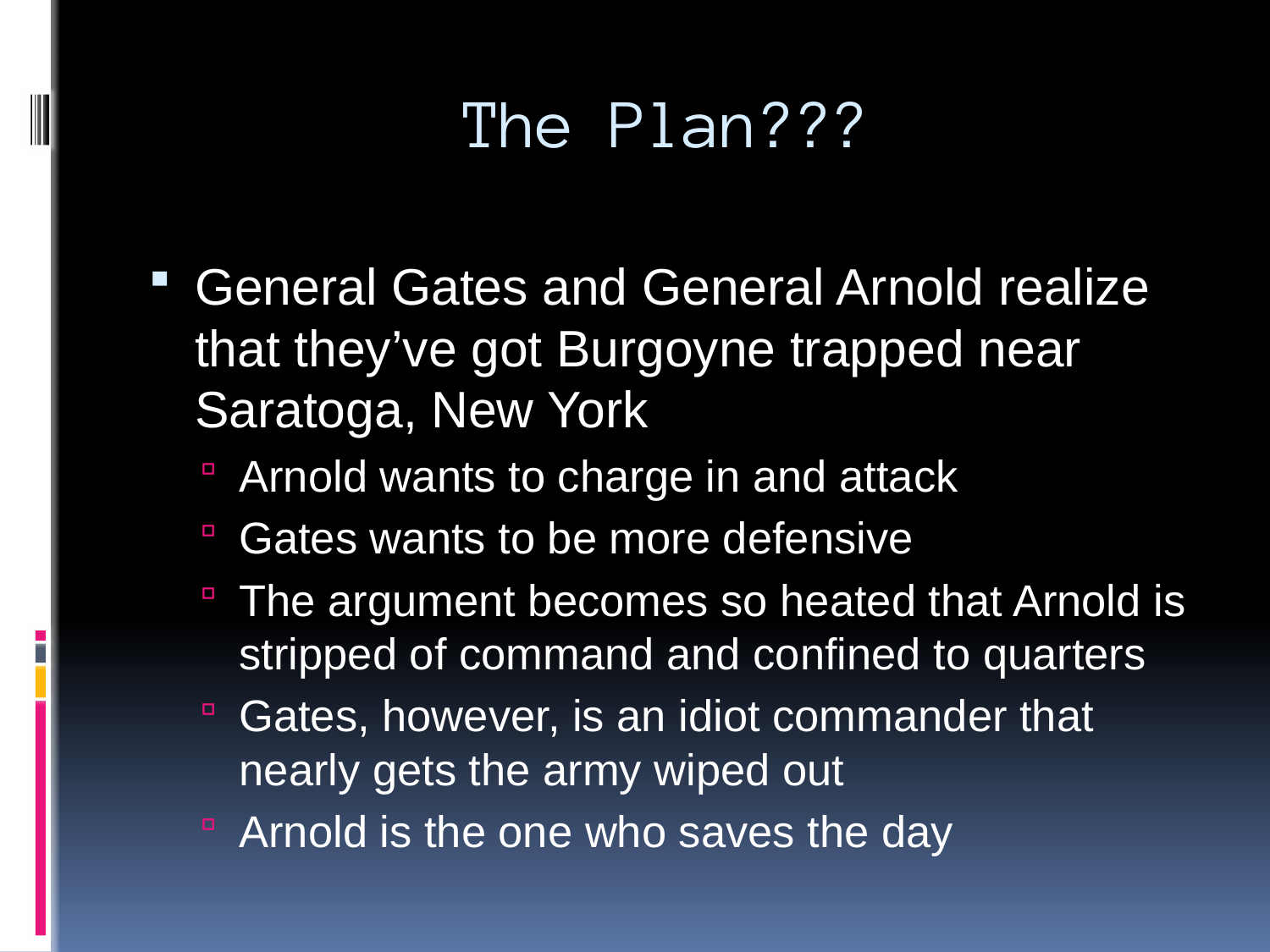

# The Plan???
General Gates and General Arnold realize that they’ve got Burgoyne trapped near Saratoga, New York
Arnold wants to charge in and attack
Gates wants to be more defensive
The argument becomes so heated that Arnold is stripped of command and confined to quarters
Gates, however, is an idiot commander that nearly gets the army wiped out
Arnold is the one who saves the day